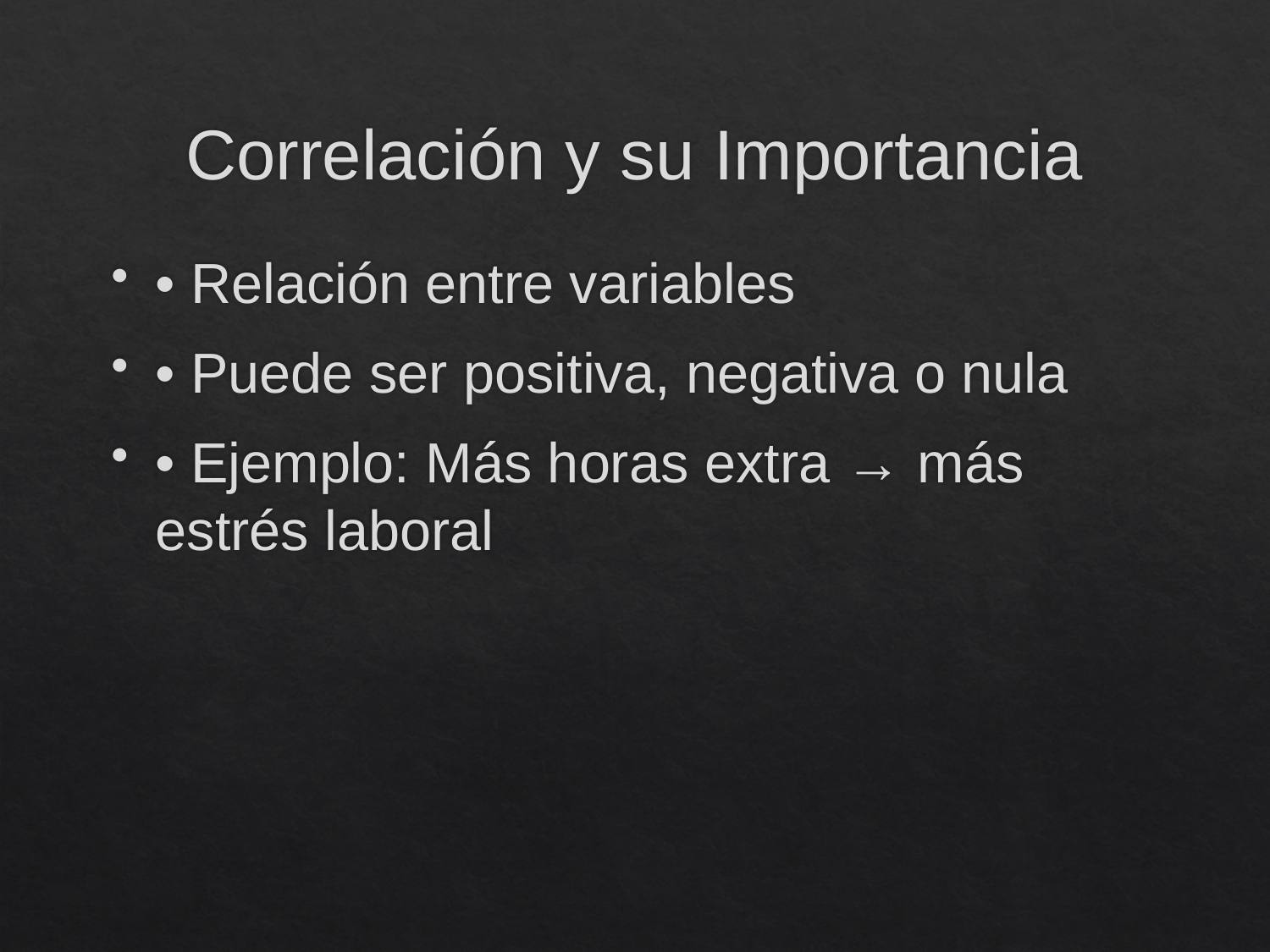

# Correlación y su Importancia
• Relación entre variables
• Puede ser positiva, negativa o nula
• Ejemplo: Más horas extra → más estrés laboral